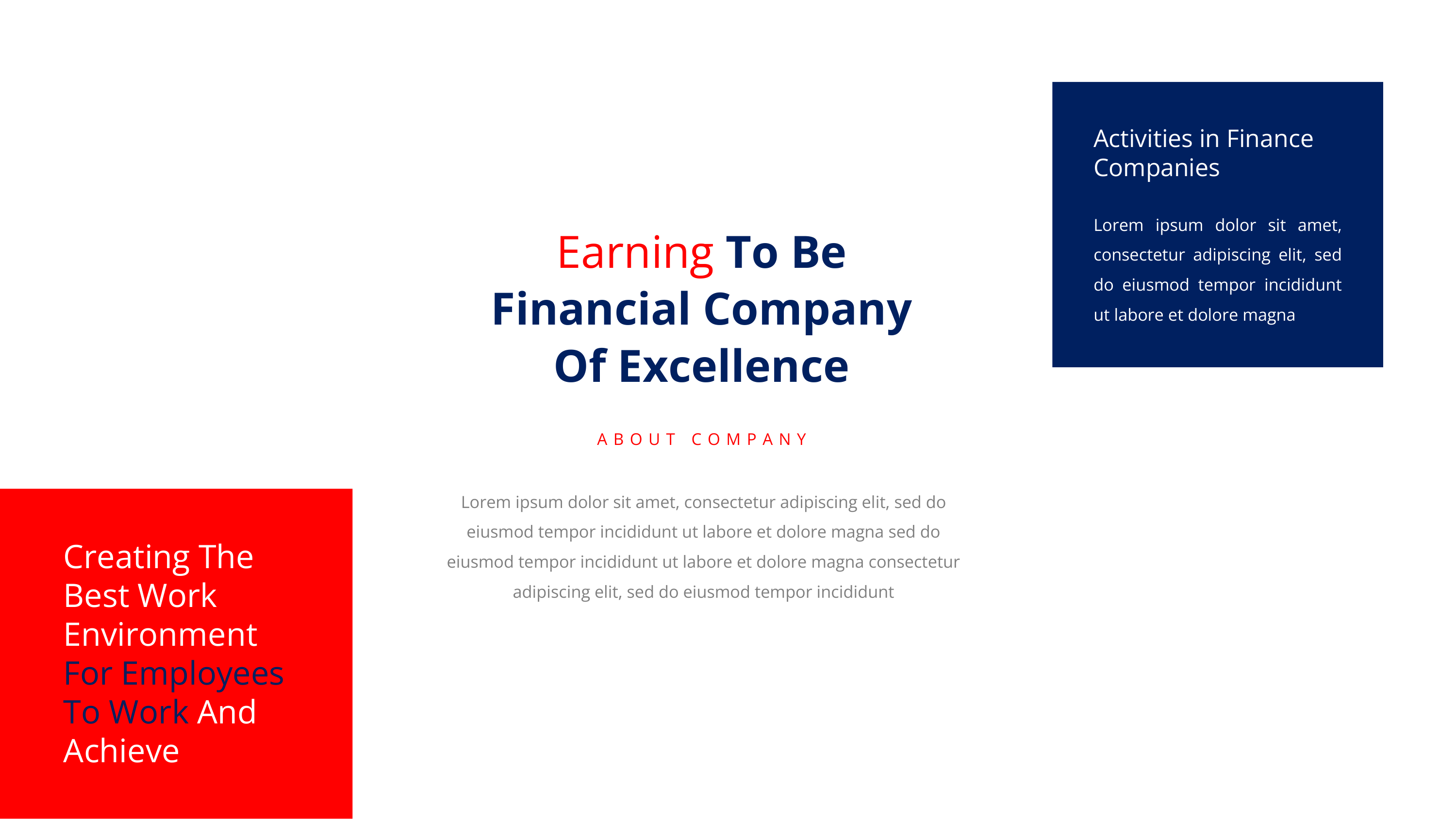

Activities in Finance Companies
Lorem ipsum dolor sit amet, consectetur adipiscing elit, sed do eiusmod tempor incididunt ut labore et dolore magna
Earning To Be Financial Company Of Excellence
ABOUT COMPANY
Lorem ipsum dolor sit amet, consectetur adipiscing elit, sed do eiusmod tempor incididunt ut labore et dolore magna sed do eiusmod tempor incididunt ut labore et dolore magna consectetur adipiscing elit, sed do eiusmod tempor incididunt

Creating The Best Work Environment For Employees To Work And Achieve